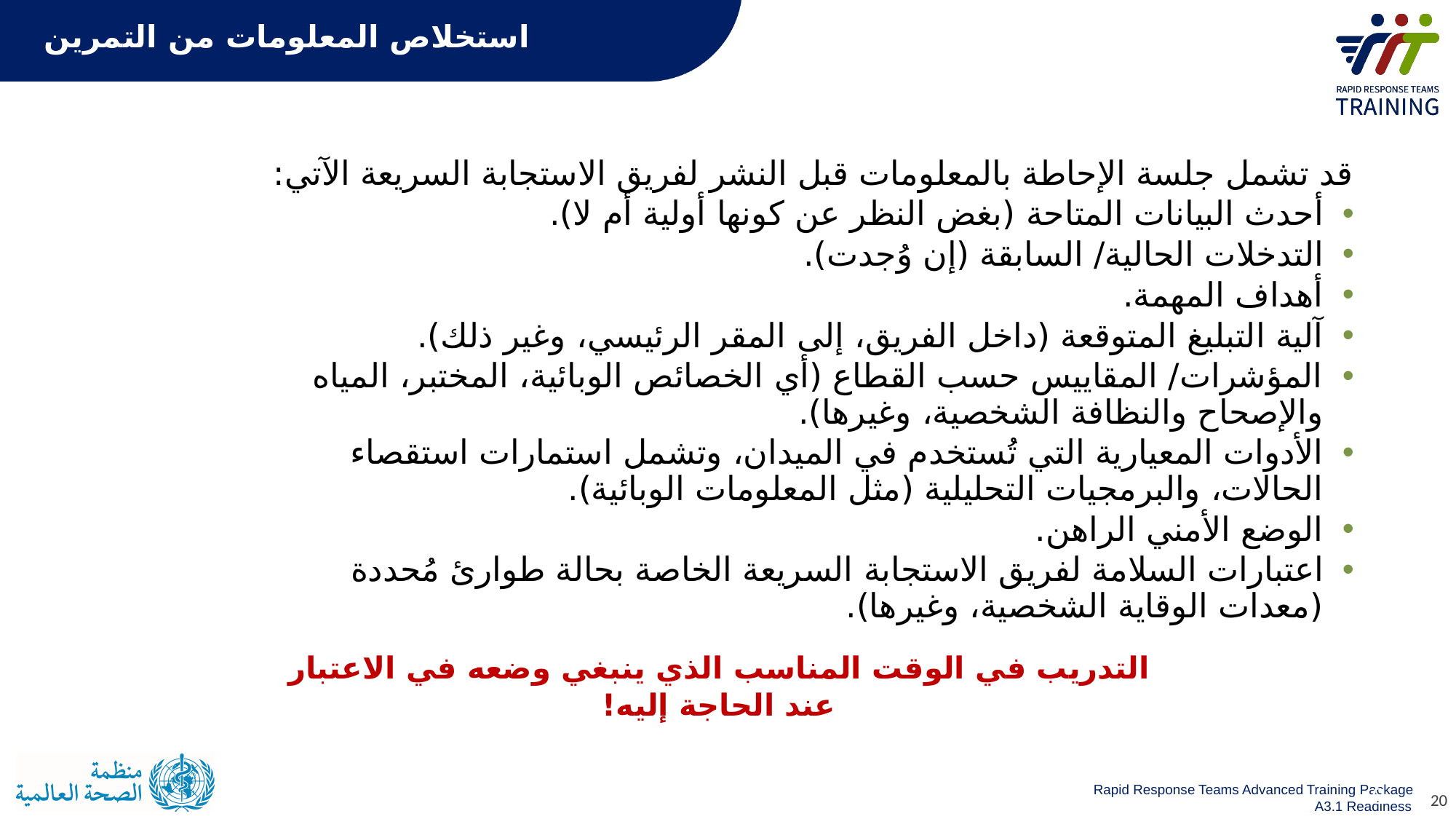

# استخلاص المعلومات من التمرين
قد تشمل جلسة الإحاطة بالمعلومات قبل النشر لفريق الاستجابة السريعة الآتي:
أحدث البيانات المتاحة (بغض النظر عن كونها أولية أم لا).
التدخلات الحالية/ السابقة (إن وُجدت).
أهداف المهمة.
آلية التبليغ المتوقعة (داخل الفريق، إلى المقر الرئيسي، وغير ذلك).
المؤشرات/ المقاييس حسب القطاع (أي الخصائص الوبائية، المختبر، المياه والإصحاح والنظافة الشخصية، وغيرها).
الأدوات المعيارية التي تُستخدم في الميدان، وتشمل استمارات استقصاء الحالات، والبرمجيات التحليلية (مثل المعلومات الوبائية).
الوضع الأمني الراهن.
اعتبارات السلامة لفريق الاستجابة السريعة الخاصة بحالة طوارئ مُحددة (معدات الوقاية الشخصية، وغيرها).
التدريب في الوقت المناسب الذي ينبغي وضعه في الاعتبار عند الحاجة إليه!
20